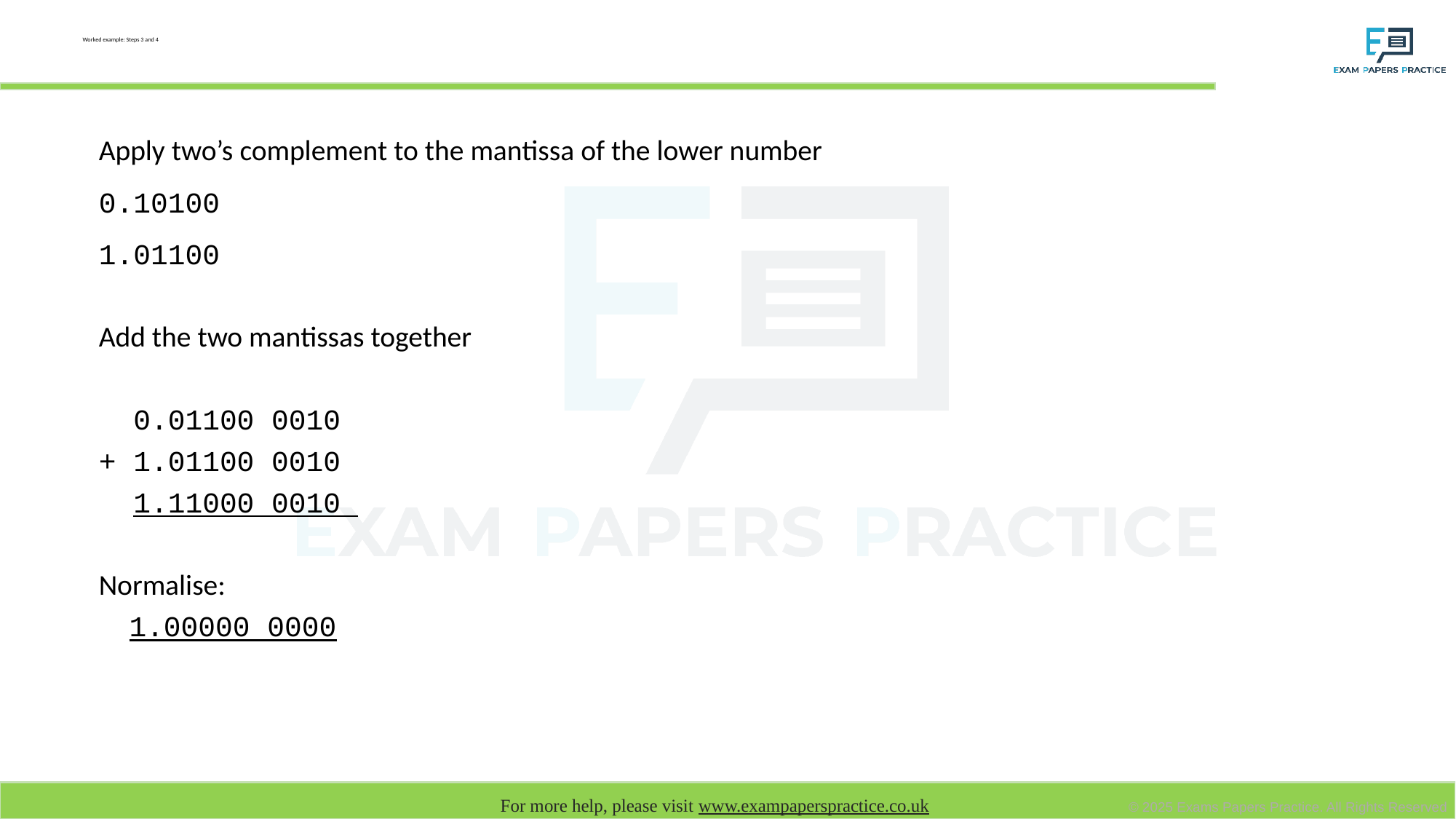

# Worked example: Steps 3 and 4
Apply two’s complement to the mantissa of the lower number
0.10100
1.01100

Add the two mantissas together

  0.01100 0010
+ 1.01100 0010
  1.11000 0010

Normalise:
   1.00000 0000